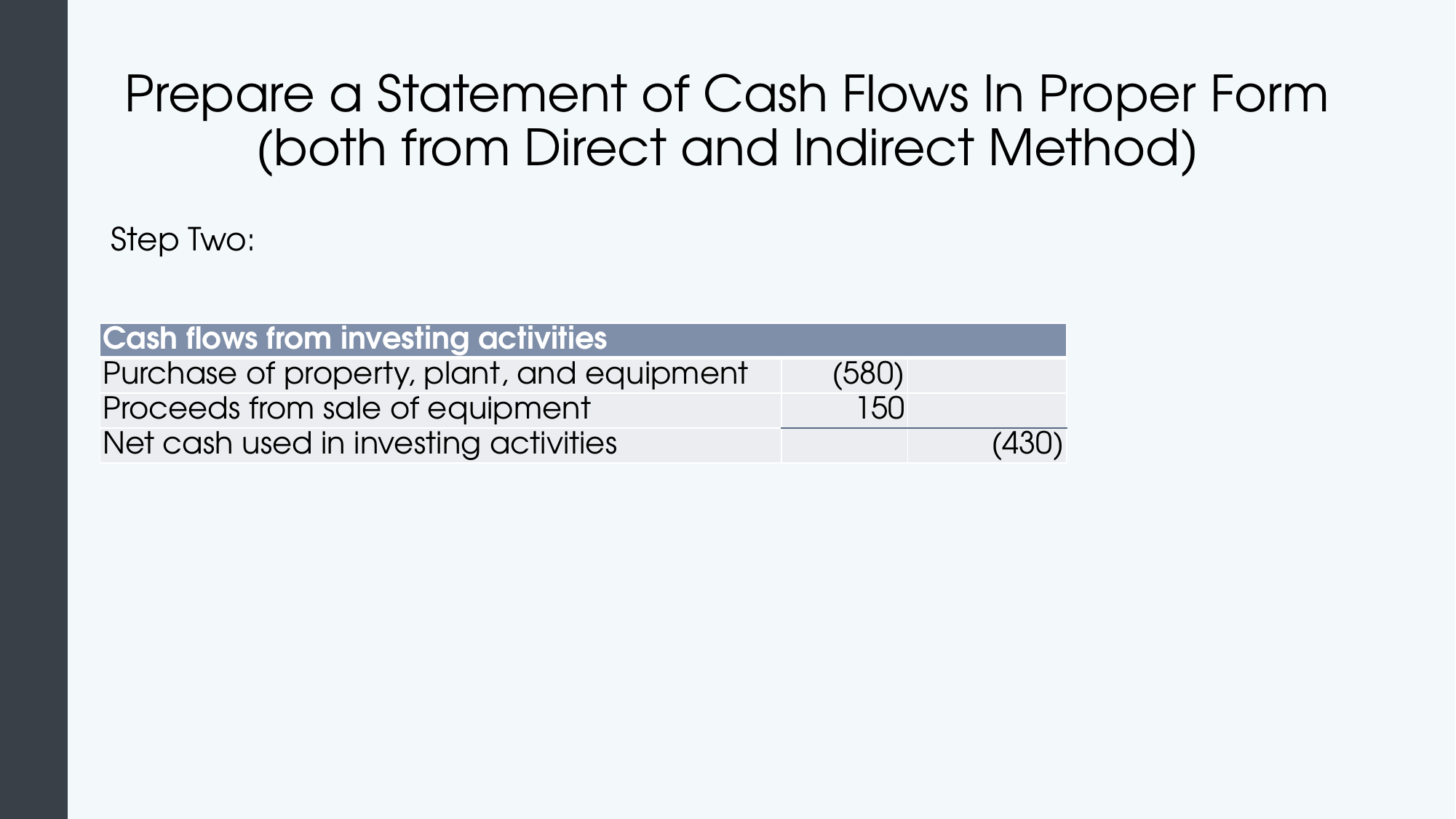

# Prepare a Statement of Cash Flows In Proper Form (both from Direct and Indirect Method)
Step Two:
| Cash flows from investing activities |  |  |
| --- | --- | --- |
| Purchase of property, plant, and equipment | (580) |  |
| Proceeds from sale of equipment | 150 |  |
| Net cash used in investing activities |  | (430) |